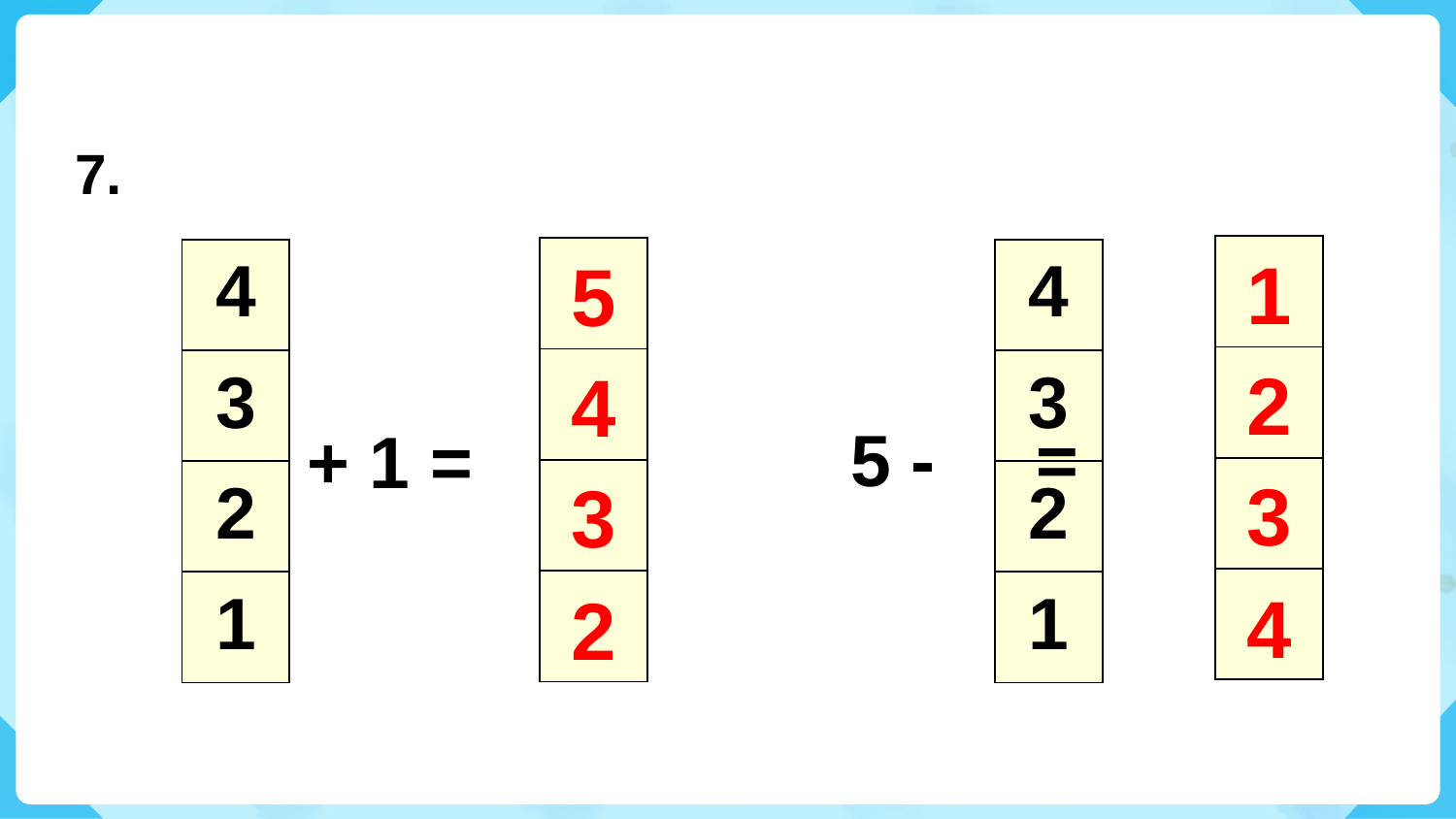

7.
|  |
| --- |
|  |
|  |
|  |
1
|  |
| --- |
|  |
|  |
|  |
5
| 4 |
| --- |
| 3 |
| 2 |
| 1 |
| 4 |
| --- |
| 3 |
| 2 |
| 1 |
2
4
5 -     =
+ 1 =
3
3
4
2